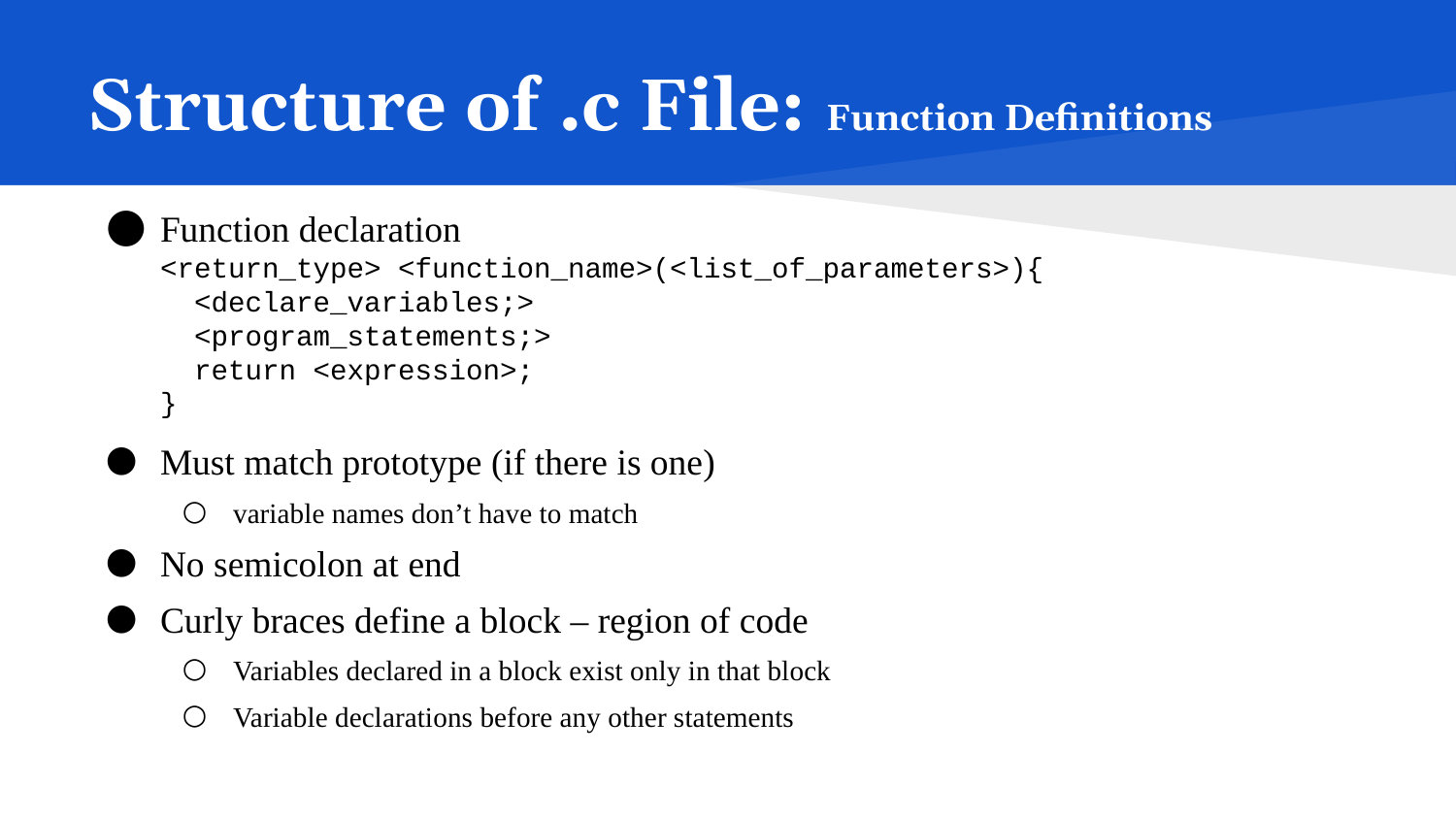

# Structure of .c File: Function Definitions
Function declaration
<return_type> <function_name>(<list_of_parameters>){
  <declare_variables;>
  <program_statements;>
  return <expression>;
}
Must match prototype (if there is one)
variable names don’t have to match
No semicolon at end
Curly braces define a block – region of code
Variables declared in a block exist only in that block
Variable declarations before any other statements